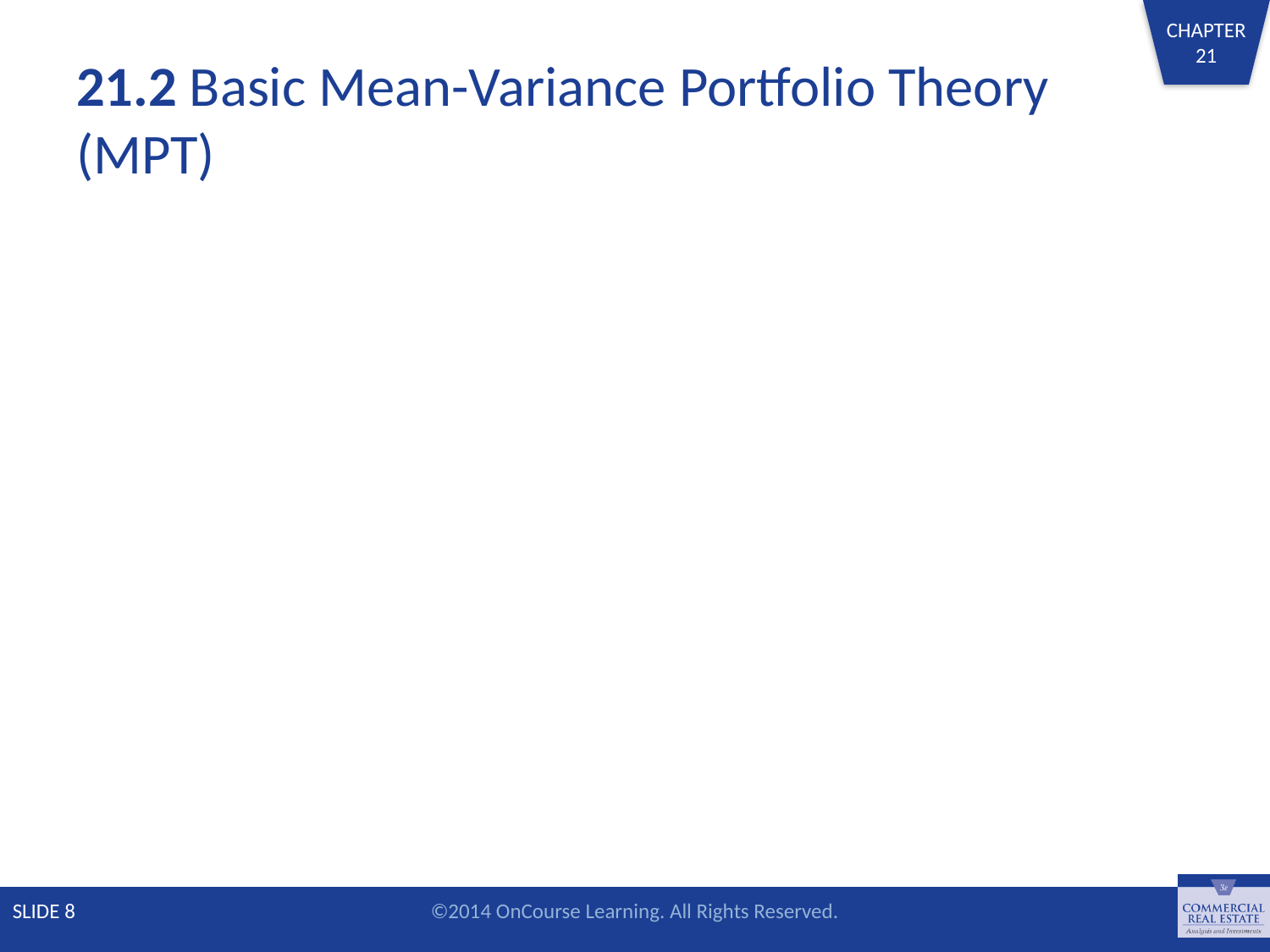

# 21.2 Basic Mean-Variance Portfolio Theory (MPT)

SLIDE 8